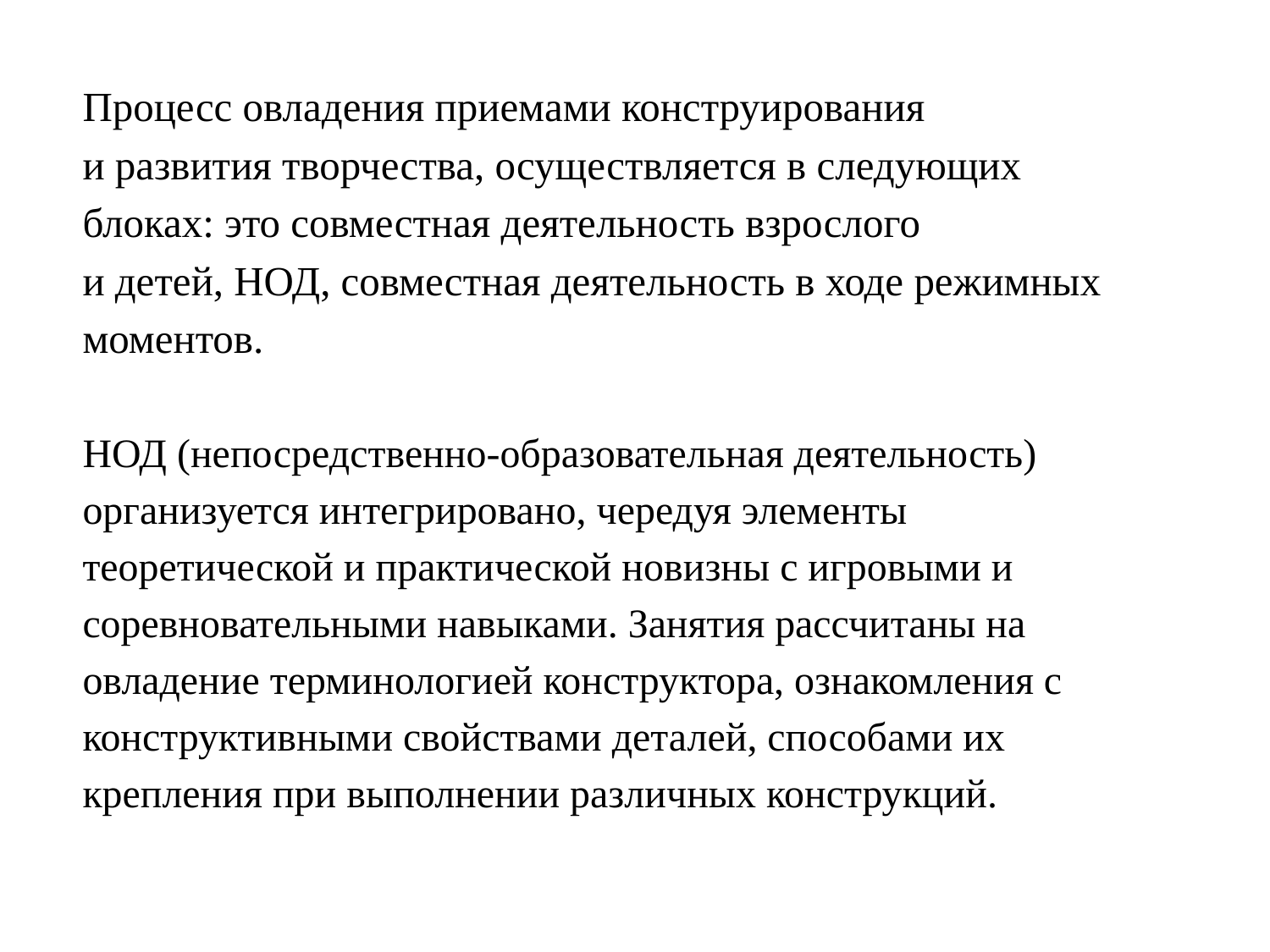

Процесс овладения приемами конструирования
и развития творчества, осуществляется в следующих
блоках: это совместная деятельность взрослого
и детей, НОД, совместная деятельность в ходе режимных
моментов.

НОД (непосредственно-образовательная деятельность)
организуется интегрировано, чередуя элементы
теоретической и практической новизны с игровыми и
соревновательными навыками. Занятия рассчитаны на
овладение терминологией конструктора, ознакомления с
конструктивными свойствами деталей, способами их
крепления при выполнении различных конструкций.